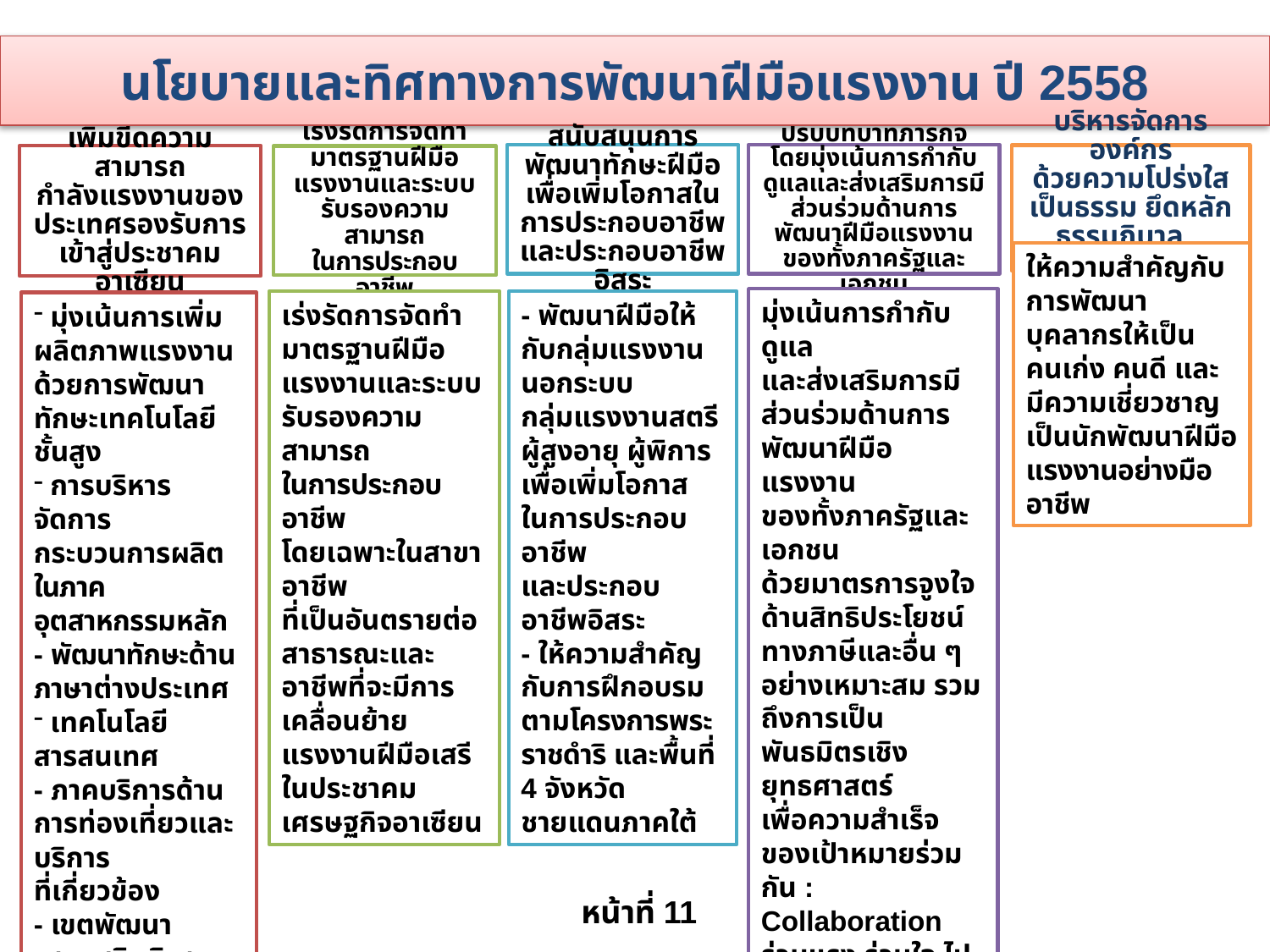

นโยบายและทิศทางการพัฒนาฝีมือแรงงาน ปี 2558
สนับสนุนการพัฒนาทักษะฝีมือเพื่อเพิ่มโอกาสในการประกอบอาชีพ
และประกอบอาชีพอิสระ
ปรับบทบาทภารกิจโดยมุ่งเน้นการกำกับดูแลและส่งเสริมการมี
ส่วนร่วมด้านการพัฒนาฝีมือแรงงานของทั้งภาครัฐและเอกชน
บริหารจัดการองค์กร
ด้วยความโปร่งใส เป็นธรรม ยึดหลัก ธรรมภิบาล    (Good Governance)
เพิ่มขีดความสามารถ
กำลังแรงงานของประเทศรองรับการเข้าสู่ประชาคมอาเซียน
เร่งรัดการจัดทำมาตรฐานฝีมือแรงงานและระบบรับรองความสามารถ
ในการประกอบอาชีพ
มุ่งเน้นการกำกับดูแล
และส่งเสริมการมีส่วนร่วมด้านการพัฒนาฝีมือแรงงาน
ของทั้งภาครัฐและเอกชน
ด้วยมาตรการจูงใจด้านสิทธิประโยชน์ทางภาษีและอื่น ๆ
อย่างเหมาะสม รวมถึงการเป็นพันธมิตรเชิงยุทธศาสตร์
เพื่อความสำเร็จของเป้าหมายร่วมกัน : Collaboration
ร่วมแรง ร่วมใจ ไปสู่จุดหมาย
การพัฒนาประเทศ
อย่างยั่งยืน
เร่งรัดการจัดทำมาตรฐานฝีมือแรงงานและระบบรับรองความสามารถ
ในการประกอบอาชีพ
โดยเฉพาะในสาขาอาชีพ
ที่เป็นอันตรายต่อสาธารณะและอาชีพที่จะมีการเคลื่อนย้ายแรงงานฝีมือเสรีในประชาคมเศรษฐกิจอาเซียน
- พัฒนาฝีมือให้กับกลุ่มแรงงานนอกระบบ
กลุ่มแรงงานสตรี ผู้สูงอายุ ผู้พิการ เพื่อเพิ่มโอกาส
ในการประกอบอาชีพ
และประกอบอาชีพอิสระ
- ให้ความสำคัญกับการฝึกอบรมตามโครงการพระราชดำริ และพื้นที่ 4 จังหวัดชายแดนภาคใต้
 มุ่งเน้นการเพิ่มผลิตภาพแรงงานด้วยการพัฒนาทักษะเทคโนโลยีชั้นสูง
 การบริหารจัดการกระบวนการผลิต
ในภาคอุตสาหกรรมหลัก
- พัฒนาทักษะด้านภาษาต่างประเทศ
 เทคโนโลยีสารสนเทศ
- ภาคบริการด้านการท่องเที่ยวและบริการ
ที่เกี่ยวข้อง
- เขตพัฒนาเศรษฐกิจพิเศษ
ให้ความสำคัญกับการพัฒนาบุคลากรให้เป็น
คนเก่ง คนดี และมีความเชี่ยวชาญ เป็นนักพัฒนาฝีมือแรงงานอย่างมืออาชีพ
 หน้าที่ 11